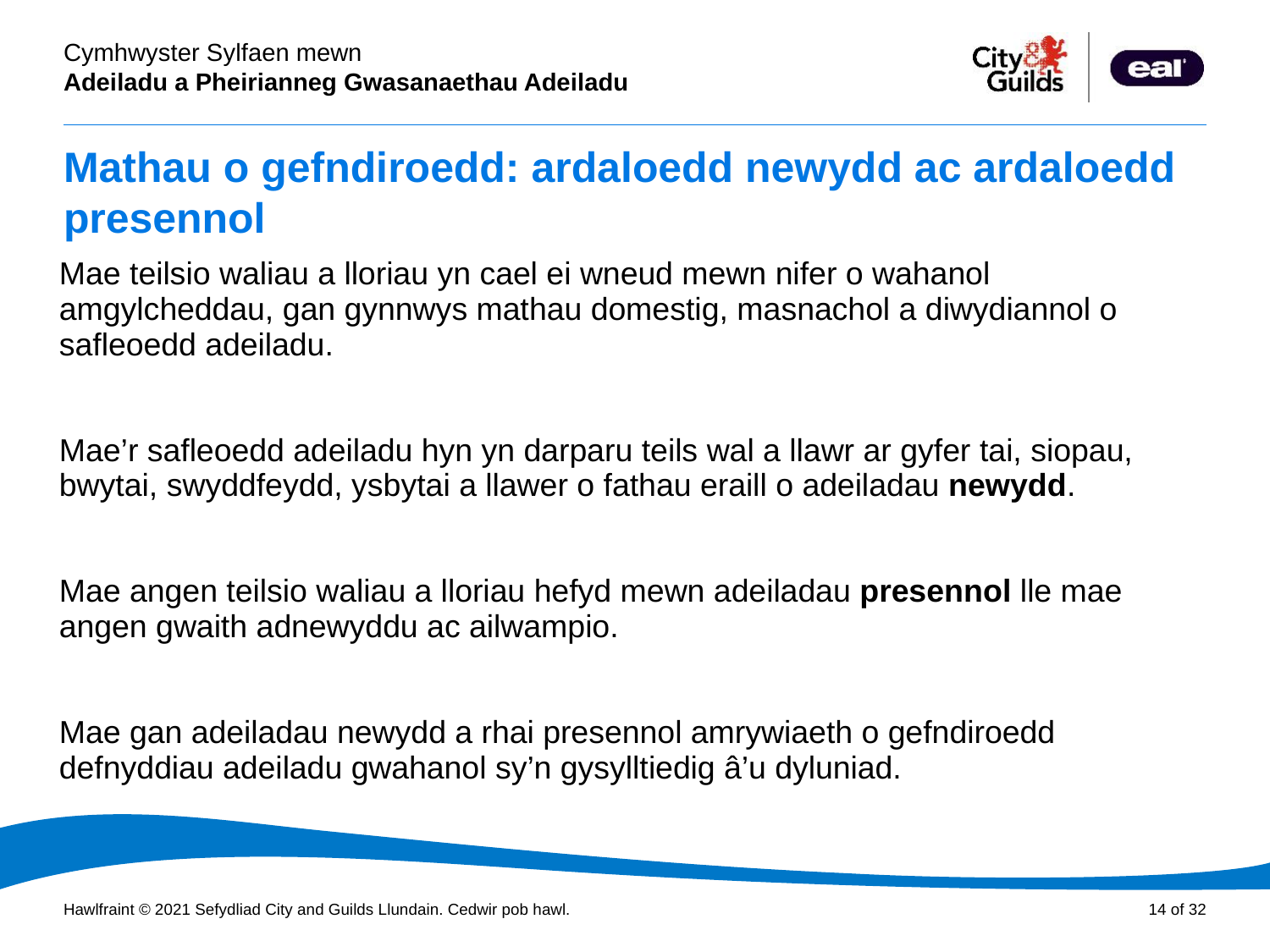

# Mathau o gefndiroedd: ardaloedd newydd ac ardaloedd presennol
Mae teilsio waliau a lloriau yn cael ei wneud mewn nifer o wahanol amgylcheddau, gan gynnwys mathau domestig, masnachol a diwydiannol o safleoedd adeiladu.

Mae’r safleoedd adeiladu hyn yn darparu teils wal a llawr ar gyfer tai, siopau, bwytai, swyddfeydd, ysbytai a llawer o fathau eraill o adeiladau newydd.

Mae angen teilsio waliau a lloriau hefyd mewn adeiladau presennol lle mae angen gwaith adnewyddu ac ailwampio.

Mae gan adeiladau newydd a rhai presennol amrywiaeth o gefndiroedd defnyddiau adeiladu gwahanol sy’n gysylltiedig â’u dyluniad.